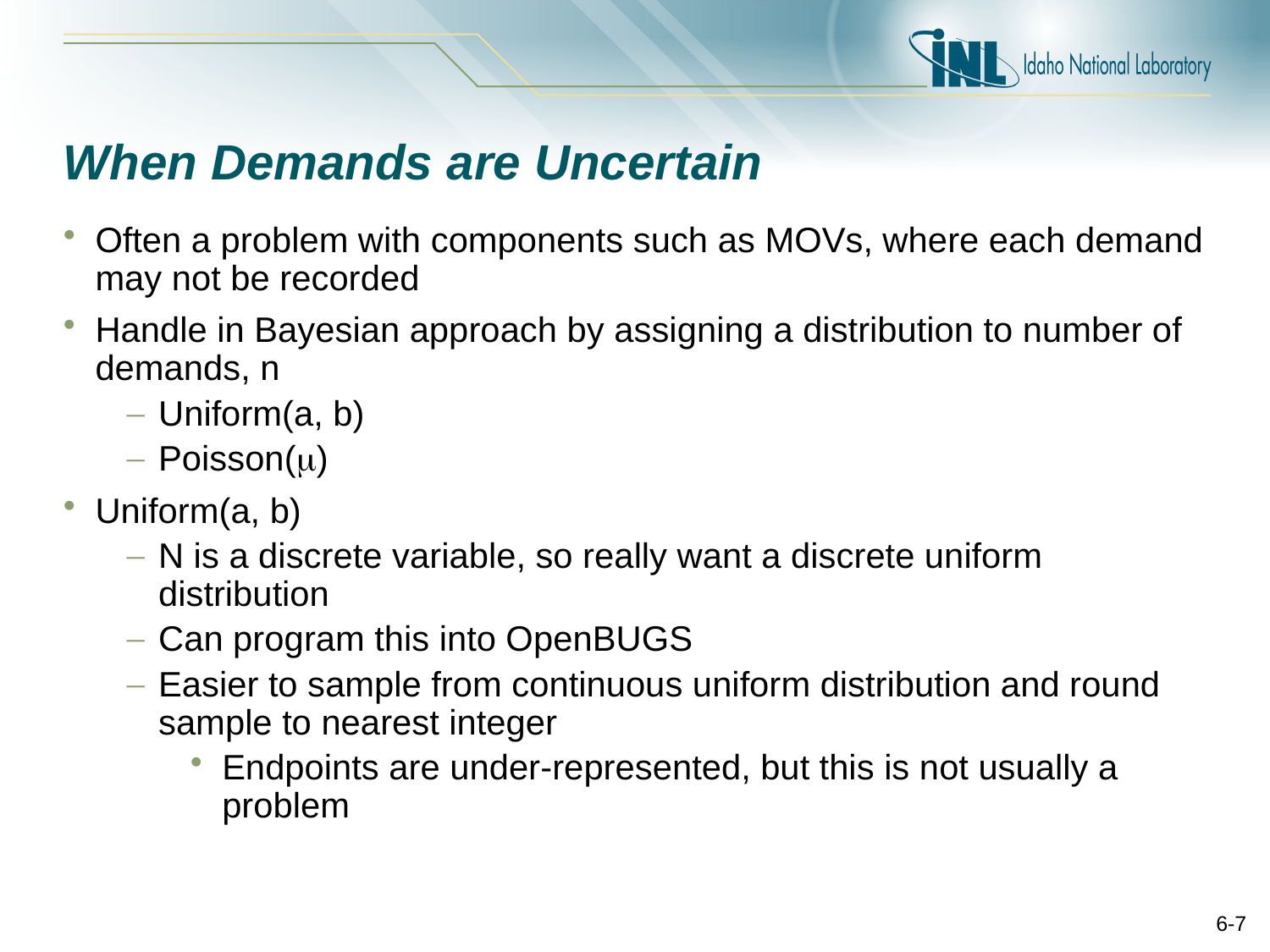

# When Demands are Uncertain
Often a problem with components such as MOVs, where each demand may not be recorded
Handle in Bayesian approach by assigning a distribution to number of demands, n
Uniform(a, b)
Poisson(μ)
Uniform(a, b)
N is a discrete variable, so really want a discrete uniform distribution
Can program this into OpenBUGS
Easier to sample from continuous uniform distribution and round sample to nearest integer
Endpoints are under-represented, but this is not usually a problem
6-7